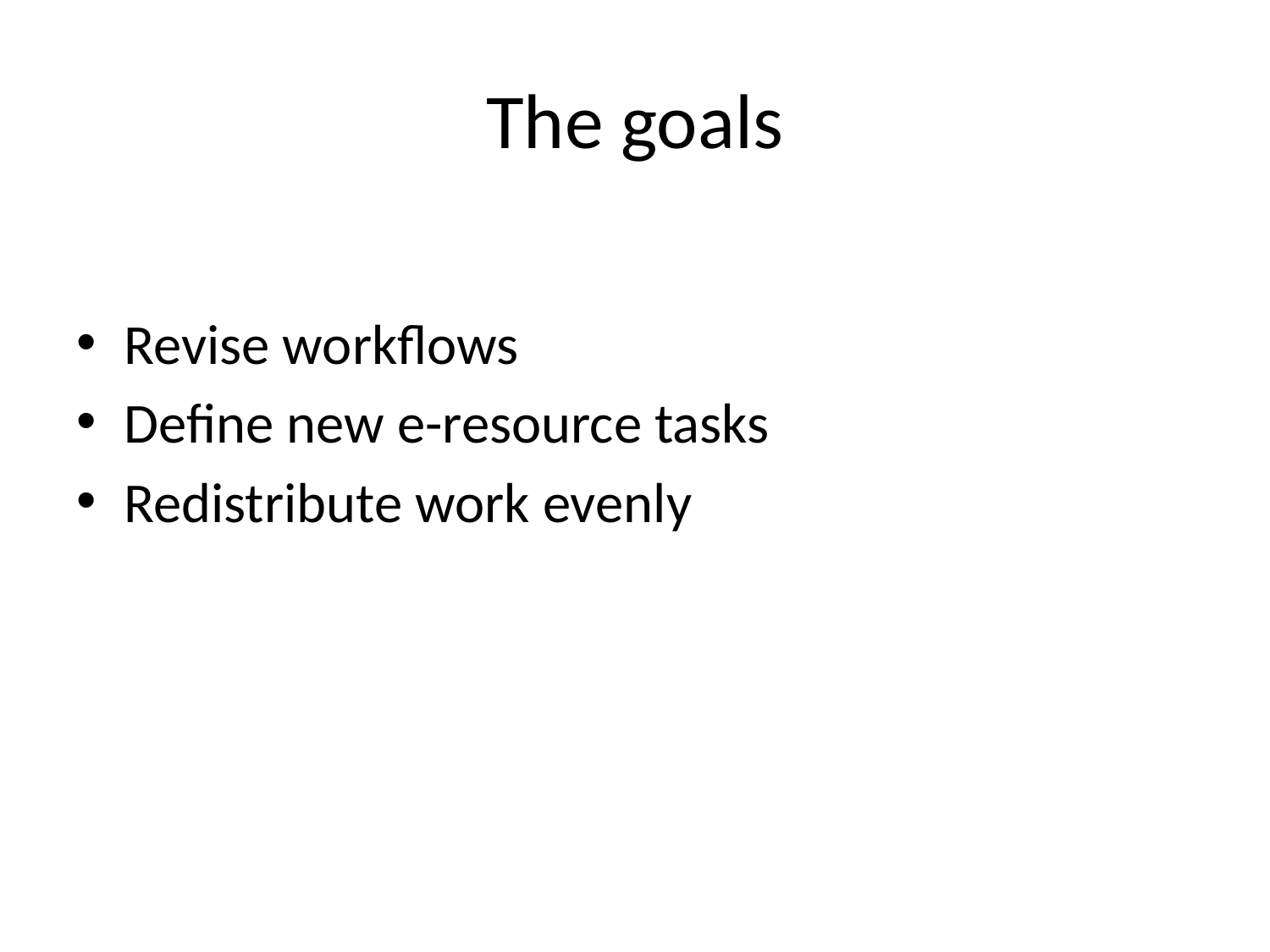

# The goals

Revise workflows
Define new e-resource tasks
Redistribute work evenly